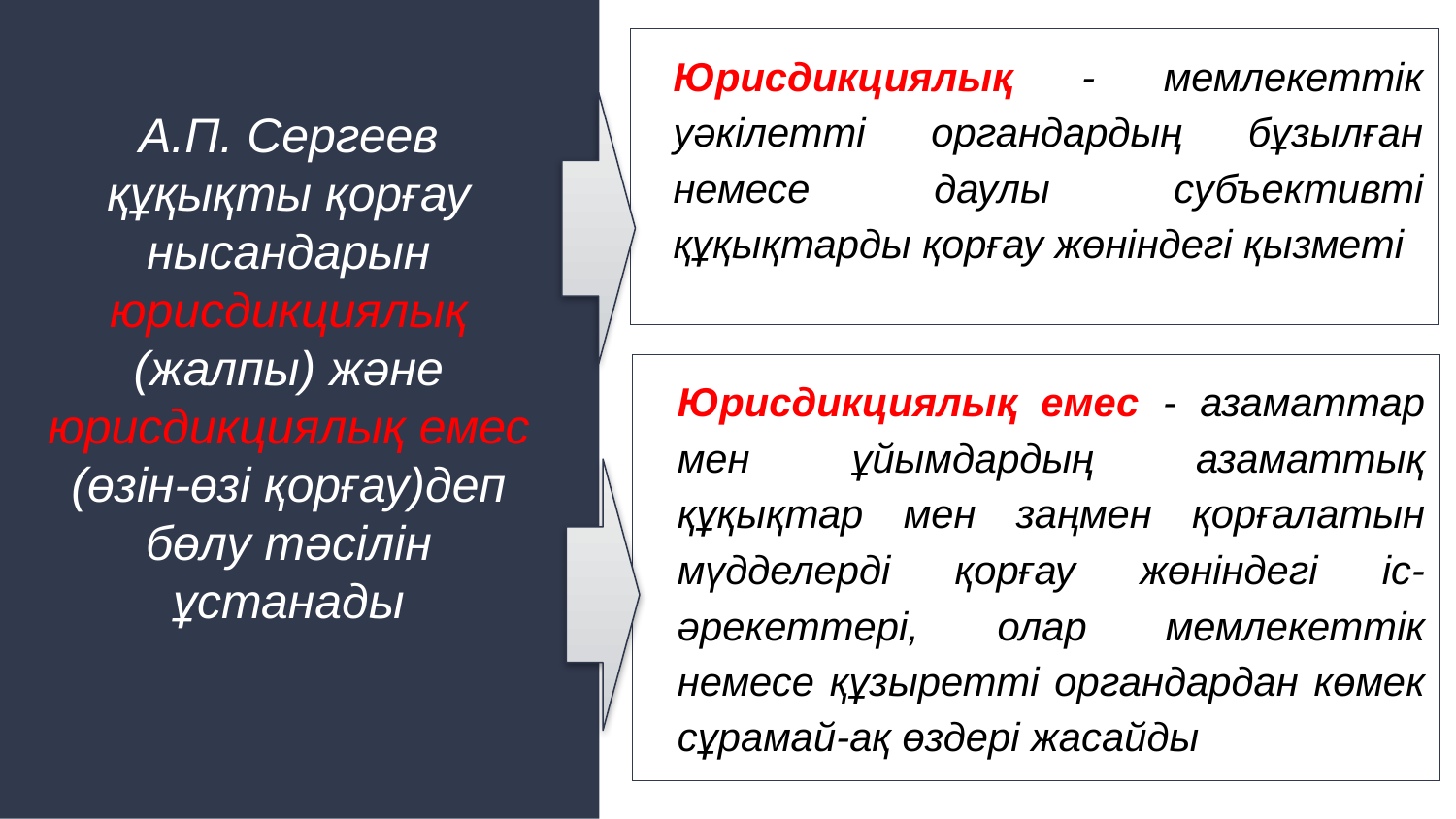

Юрисдикциялық - мемлекеттік уәкілетті органдардың бұзылған немесе даулы субъективті құқықтарды қорғау жөніндегі қызметі
# А.П. Сергеев құқықты қорғау нысандарын юрисдикциялық (жалпы) және юрисдикциялық емес (өзін-өзі қорғау)деп бөлу тәсілін ұстанады

Юрисдикциялық емес - азаматтар мен ұйымдардың азаматтық құқықтар мен заңмен қорғалатын мүдделерді қорғау жөніндегі іс-әрекеттері, олар мемлекеттік немесе құзыретті органдардан көмек сұрамай-ақ өздері жасайды